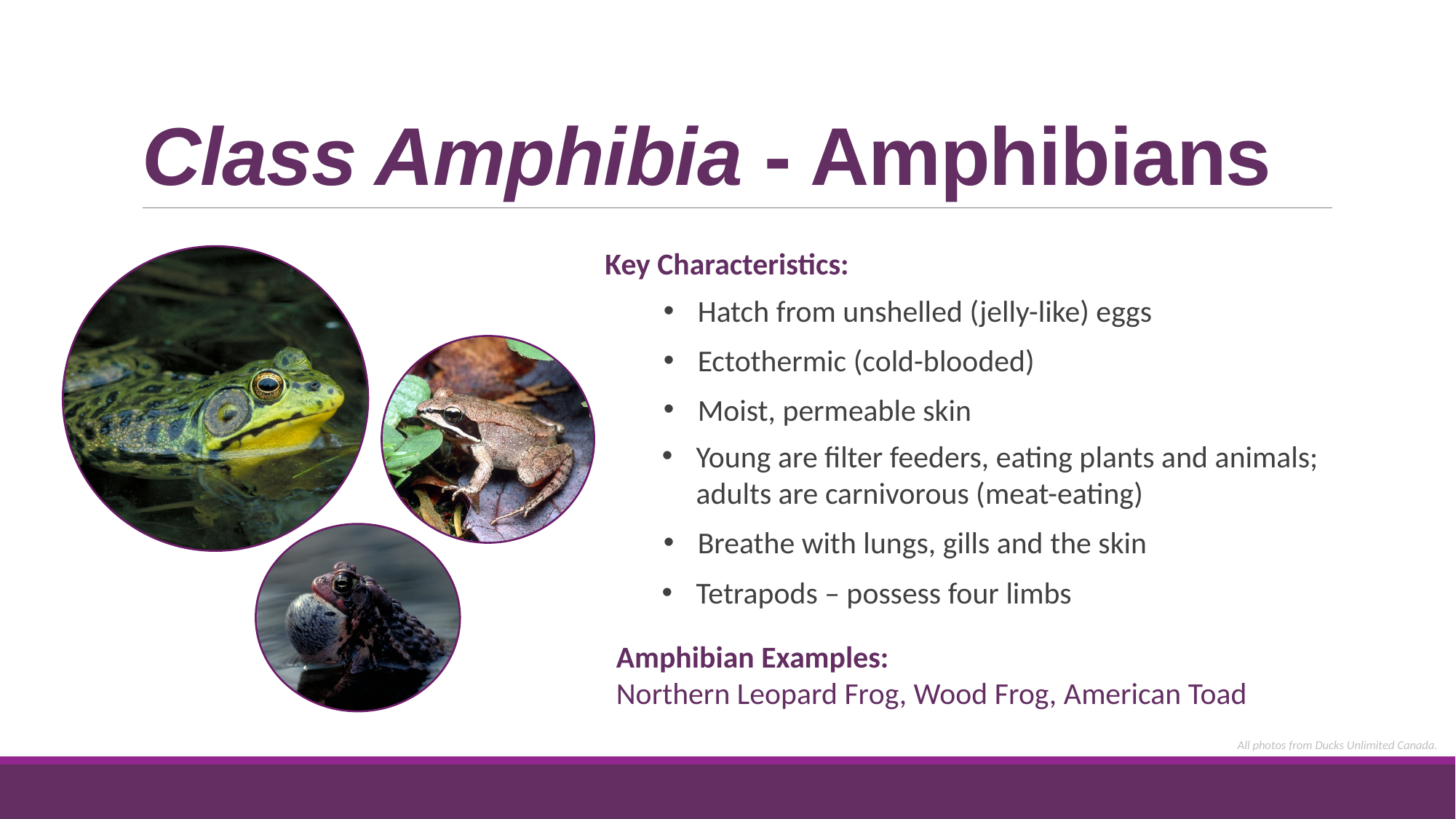

# Class Amphibia - Amphibians
Key Characteristics:

Hatch from unshelled (jelly-like) eggs

Ectothermic (cold-blooded)
Moist, permeable skin
Young are filter feeders, eating plants and animals; adults are carnivorous (meat-eating)
Breathe with lungs, gills and the skin

Tetrapods – possess four limbs
Amphibian Examples:
Northern Leopard Frog, Wood Frog, American Toad
All photos from Ducks Unlimited Canada.